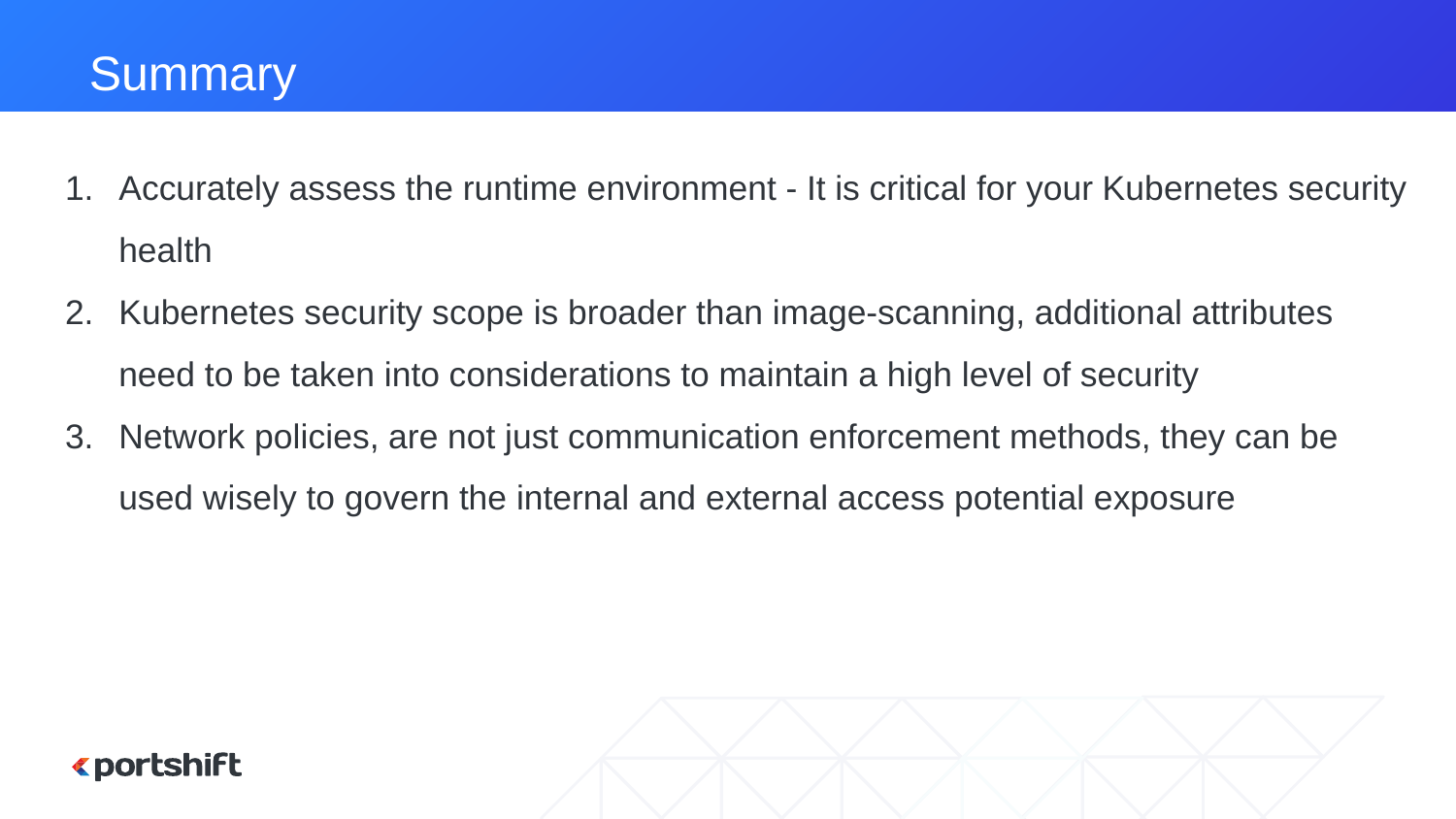

Summary
Accurately assess the runtime environment - It is critical for your Kubernetes security health
Kubernetes security scope is broader than image-scanning, additional attributes need to be taken into considerations to maintain a high level of security
Network policies, are not just communication enforcement methods, they can be used wisely to govern the internal and external access potential exposure